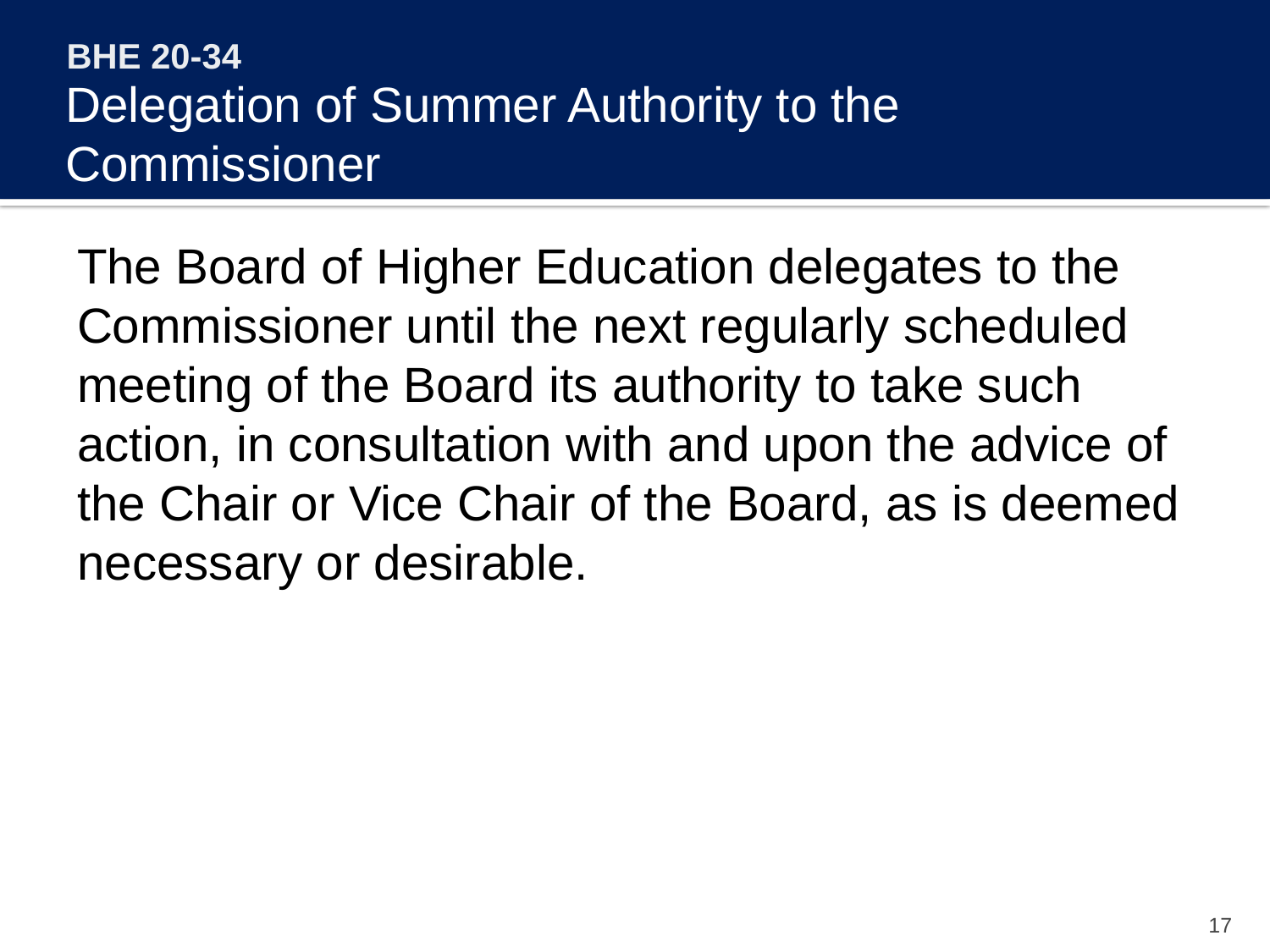

BHE 20-34
# Delegation of Summer Authority to the Commissioner
The Board of Higher Education delegates to the Commissioner until the next regularly scheduled meeting of the Board its authority to take such action, in consultation with and upon the advice of the Chair or Vice Chair of the Board, as is deemed necessary or desirable.